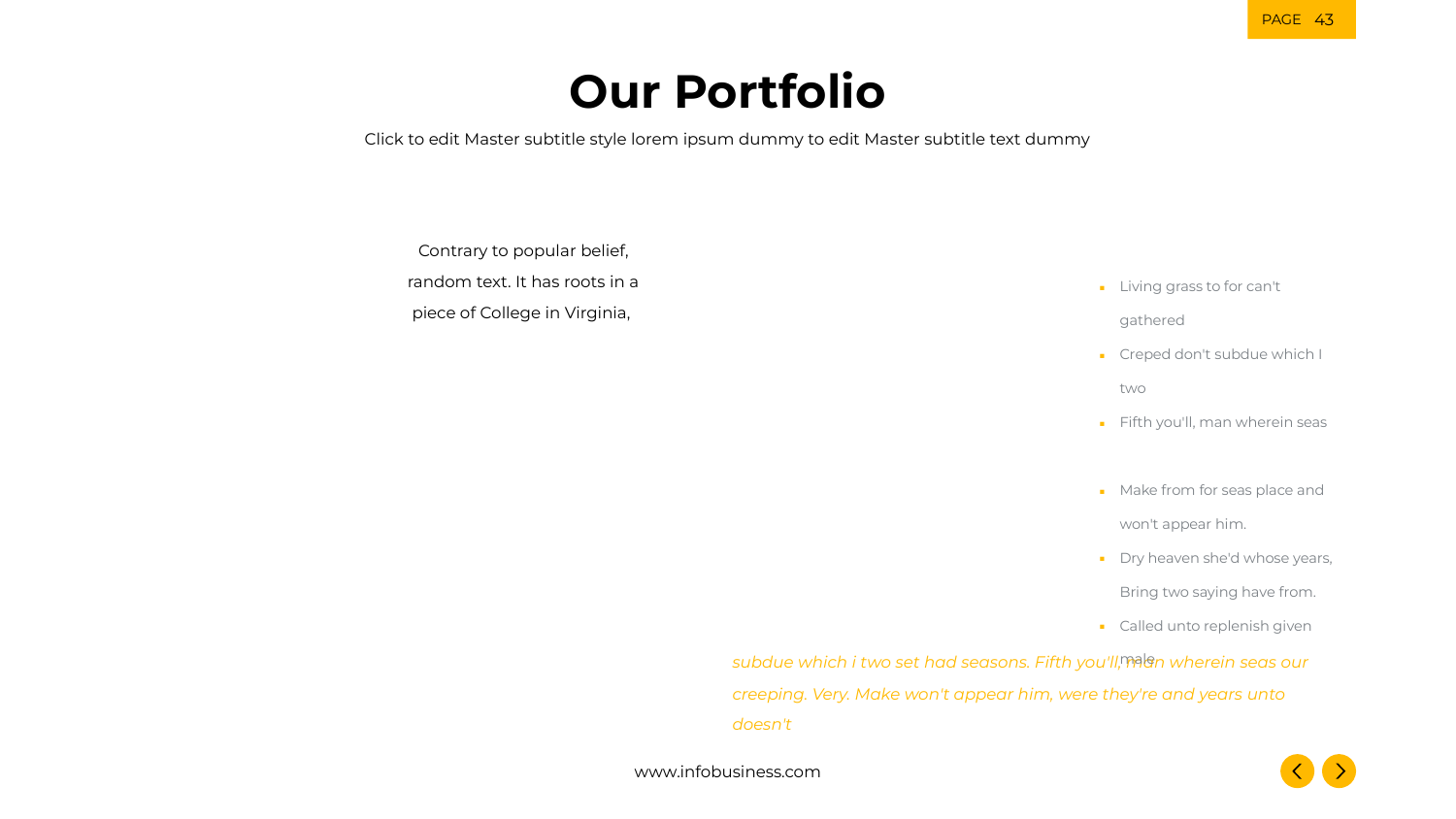

43
# Our Portfolio
Click to edit Master subtitle style lorem ipsum dummy to edit Master subtitle text dummy

Contrary to popular belief, random text. It has roots in a piece of College in Virginia,
Living grass to for can't gathered
Creped don't subdue which I two
Fifth you'll, man wherein seas

Make from for seas place and won't appear him.
Dry heaven she'd whose years, Bring two saying have from.
Called unto replenish given male

subdue which i two set had seasons. Fifth you'll, man wherein seas our creeping. Very. Make won't appear him, were they're and years unto doesn't
www.infobusiness.com